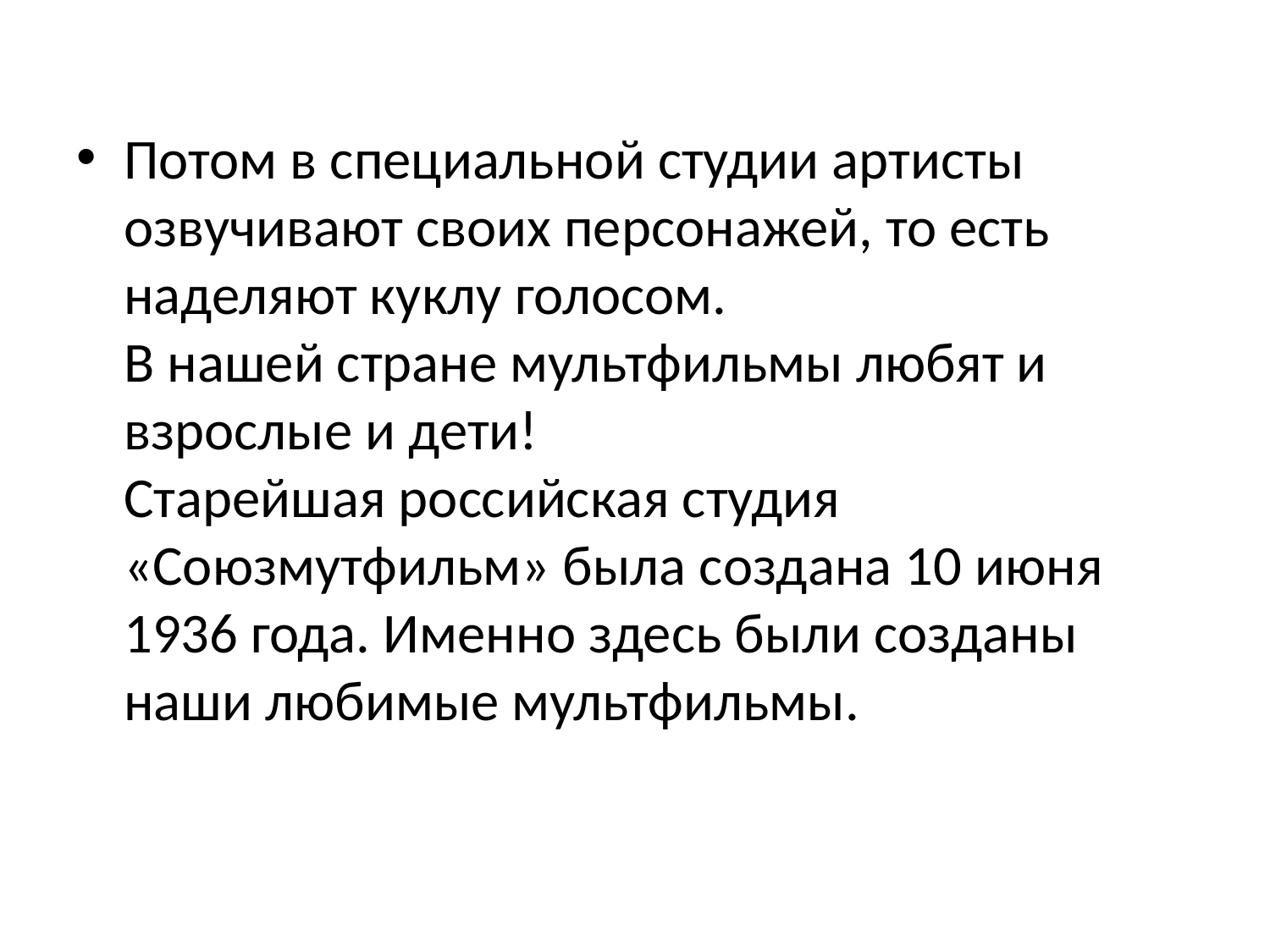

Потом в специальной студии артисты озвучивают своих персонажей, то есть наделяют куклу голосом. 
В нашей стране мультфильмы любят и взрослые и дети!
Старейшая российская студия «Союзмутфильм» была создана 10 июня 1936 года. Именно здесь были созданы наши любимые мультфильмы.